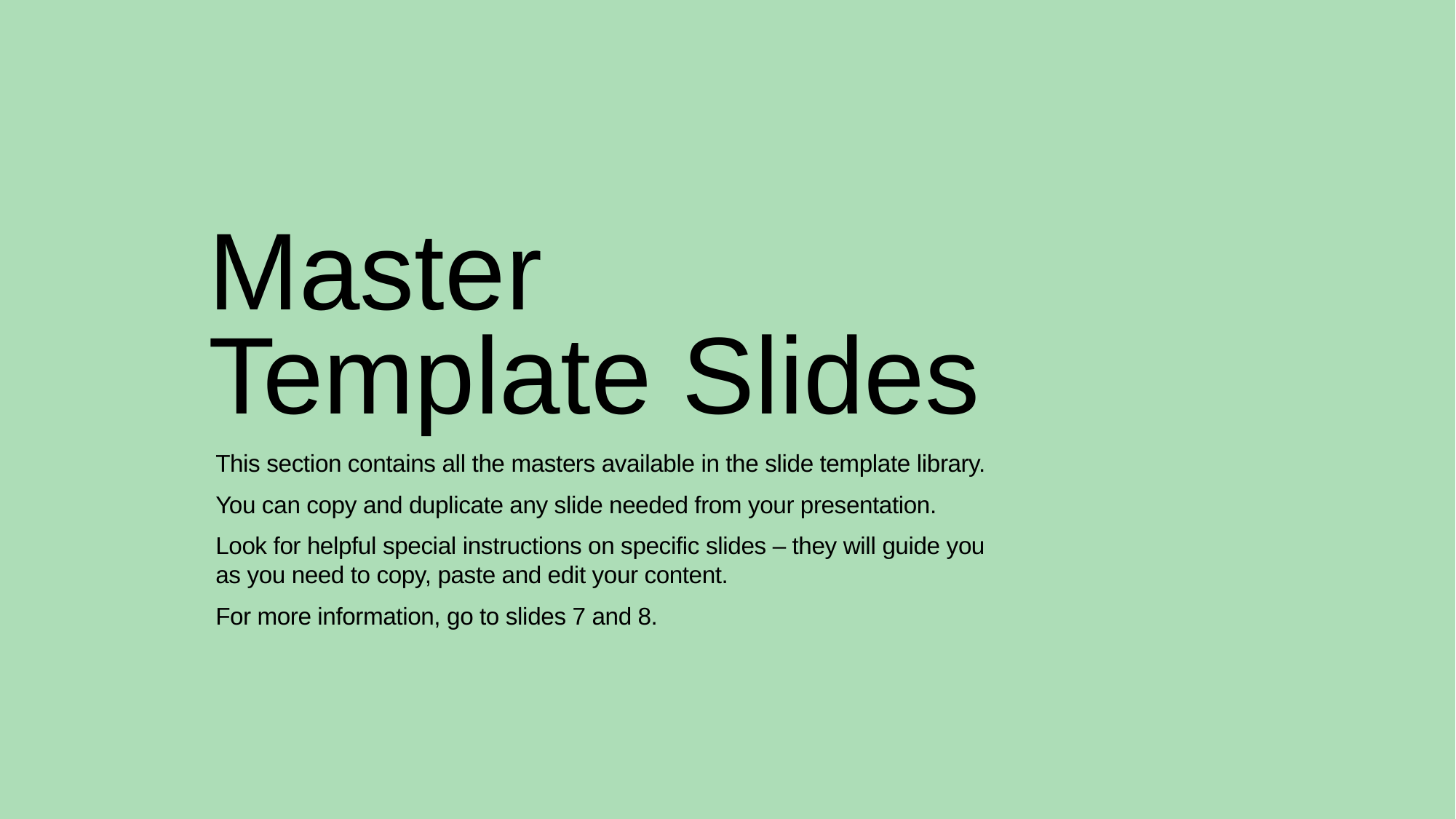

Master Template Slides
This section contains all the masters available in the slide template library.
You can copy and duplicate any slide needed from your presentation.
Look for helpful special instructions on specific slides – they will guide you as you need to copy, paste and edit your content.
For more information, go to slides 7 and 8.